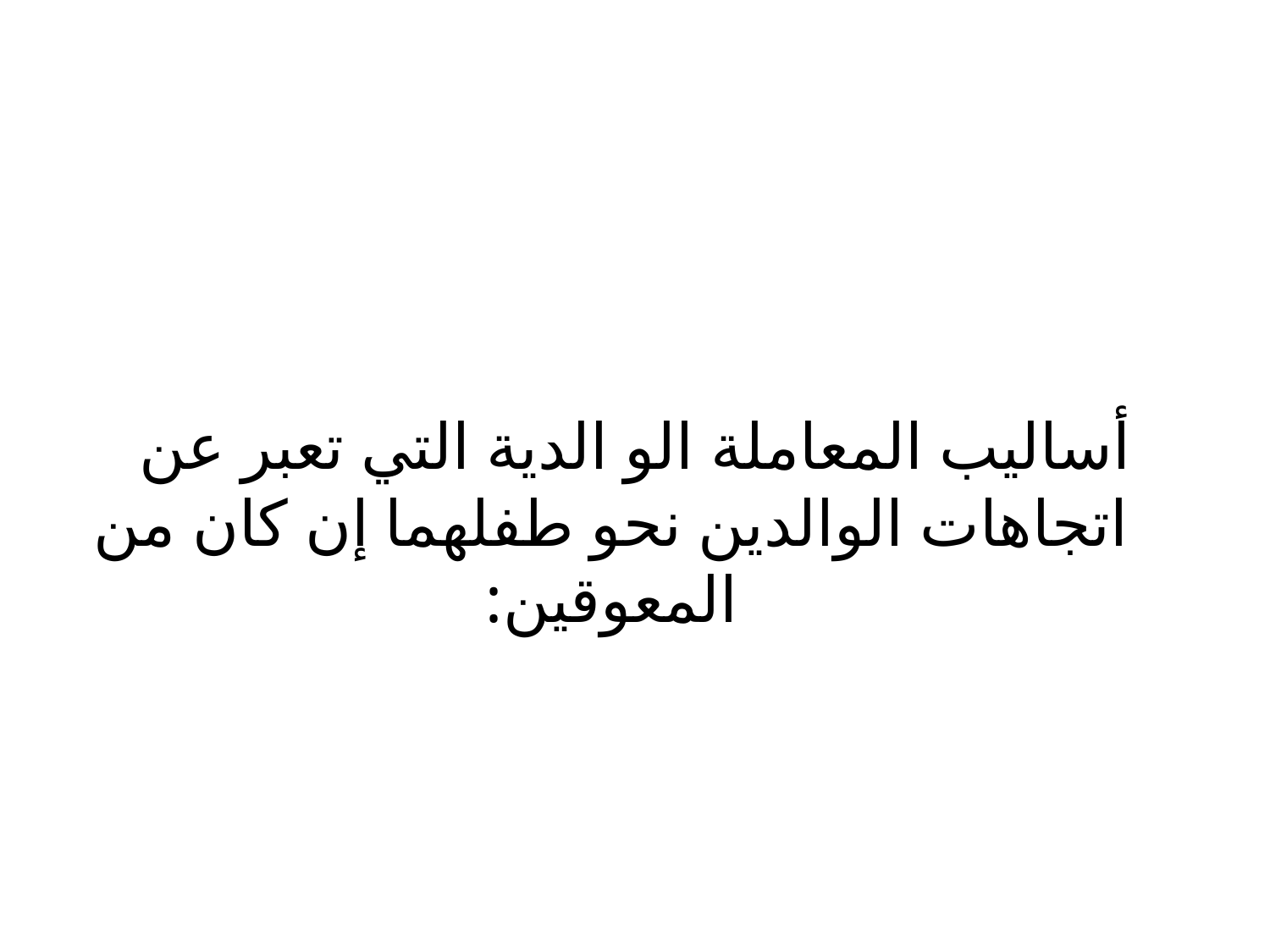

#

أساليب المعاملة الو الدية التي تعبر عن اتجاهات الوالدين نحو طفلهما إن كان من المعوقين: